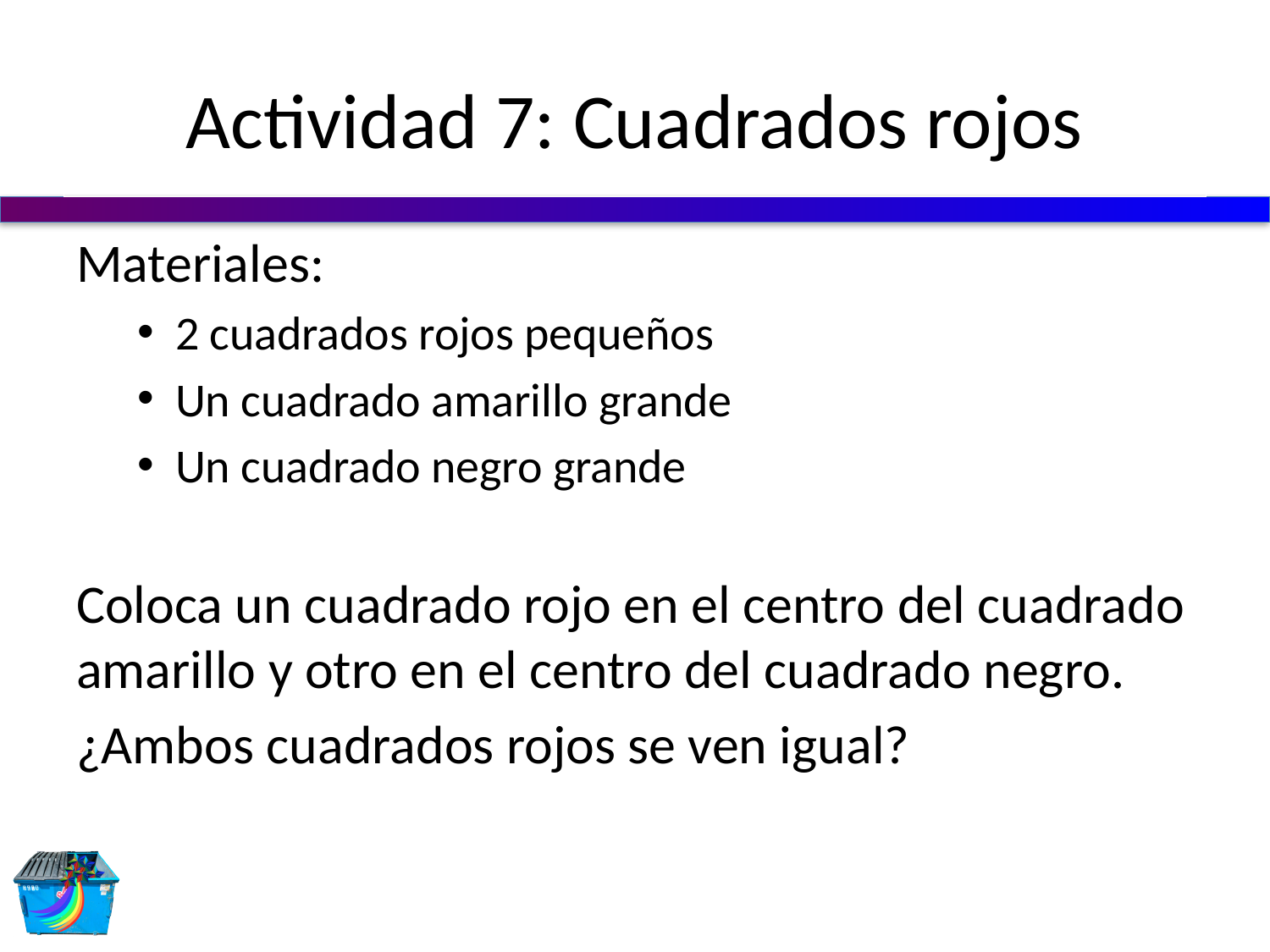

# Actividad 7: Cuadrados rojos
Materiales:
2 cuadrados rojos pequeños
Un cuadrado amarillo grande
Un cuadrado negro grande

Coloca un cuadrado rojo en el centro del cuadrado amarillo y otro en el centro del cuadrado negro.
¿Ambos cuadrados rojos se ven igual?